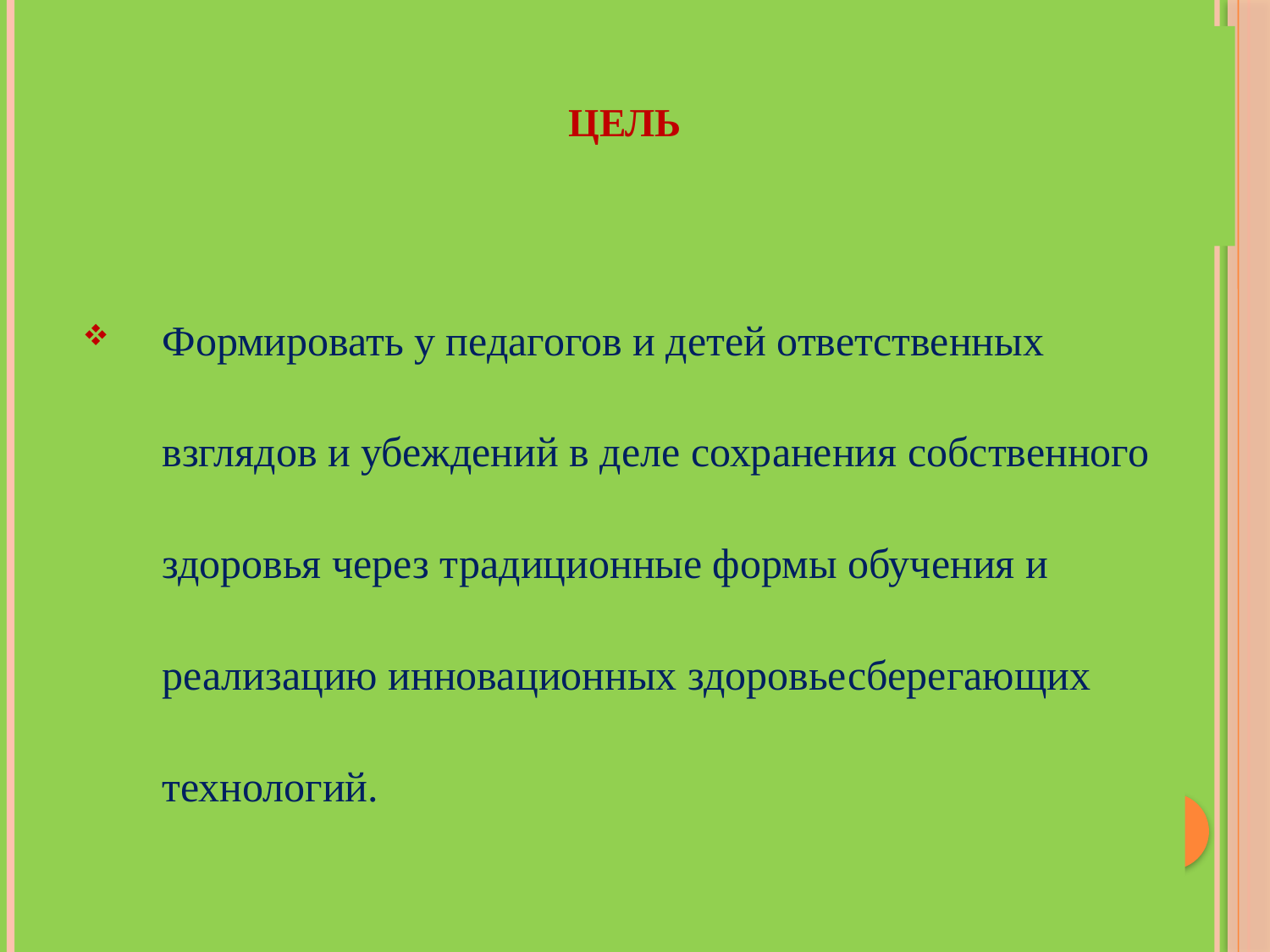

# Цель
Формировать у педагогов и детей ответственных взглядов и убеждений в деле сохранения собственного здоровья через традиционные формы обучения и реализацию инновационных здоровьесберегающих технологий.